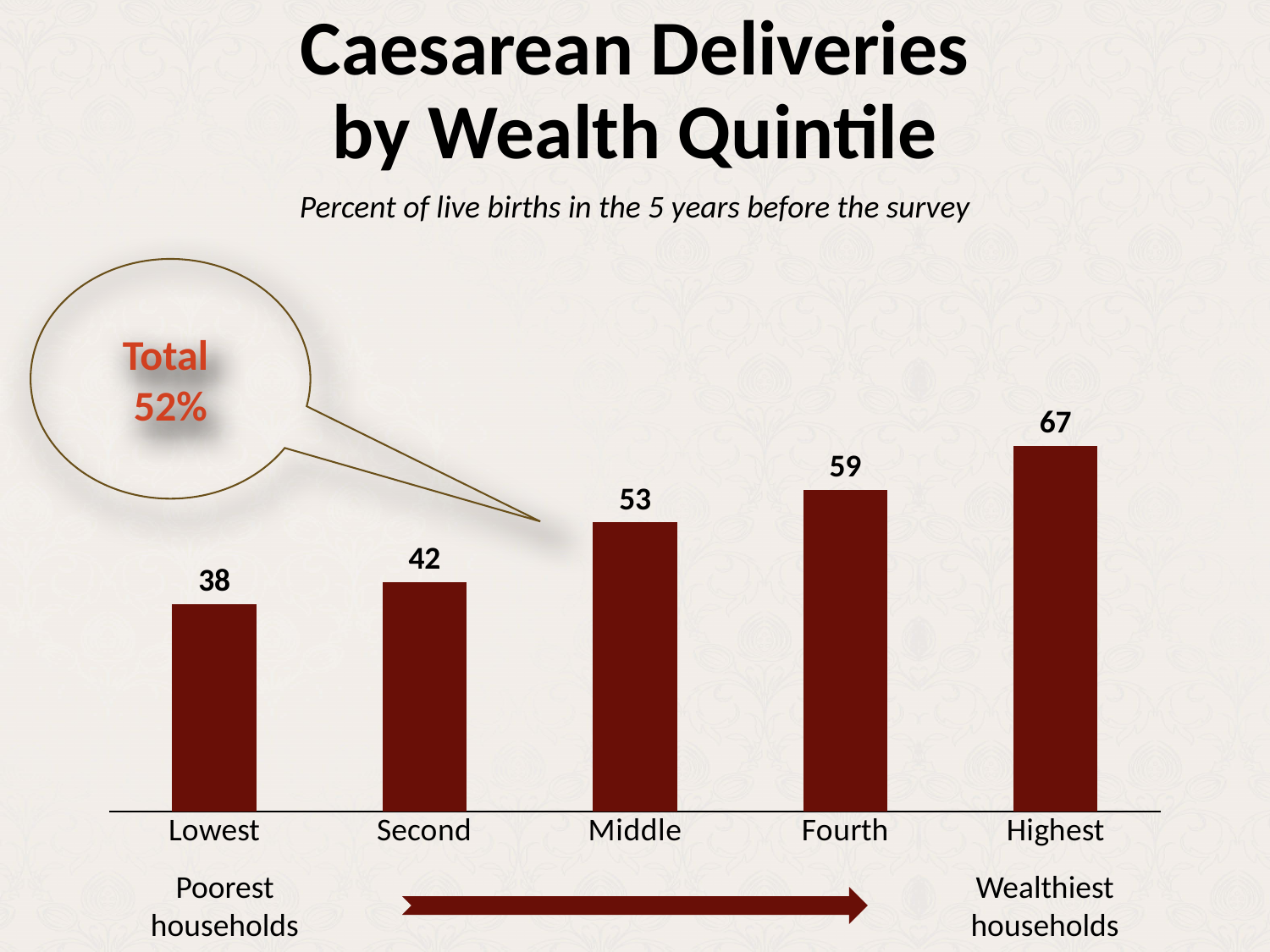

# Caesarean Deliveries by Wealth Quintile
Percent of live births in the 5 years before the survey

### Chart

| Category | Column1 |
|---|---|
| Lowest | 38.0 |
| Second | 42.0 |
| Middle | 53.0 |
| Fourth | 59.0 |
| Highest | 67.0 |
Total
52%
Poorest households
Wealthiest households